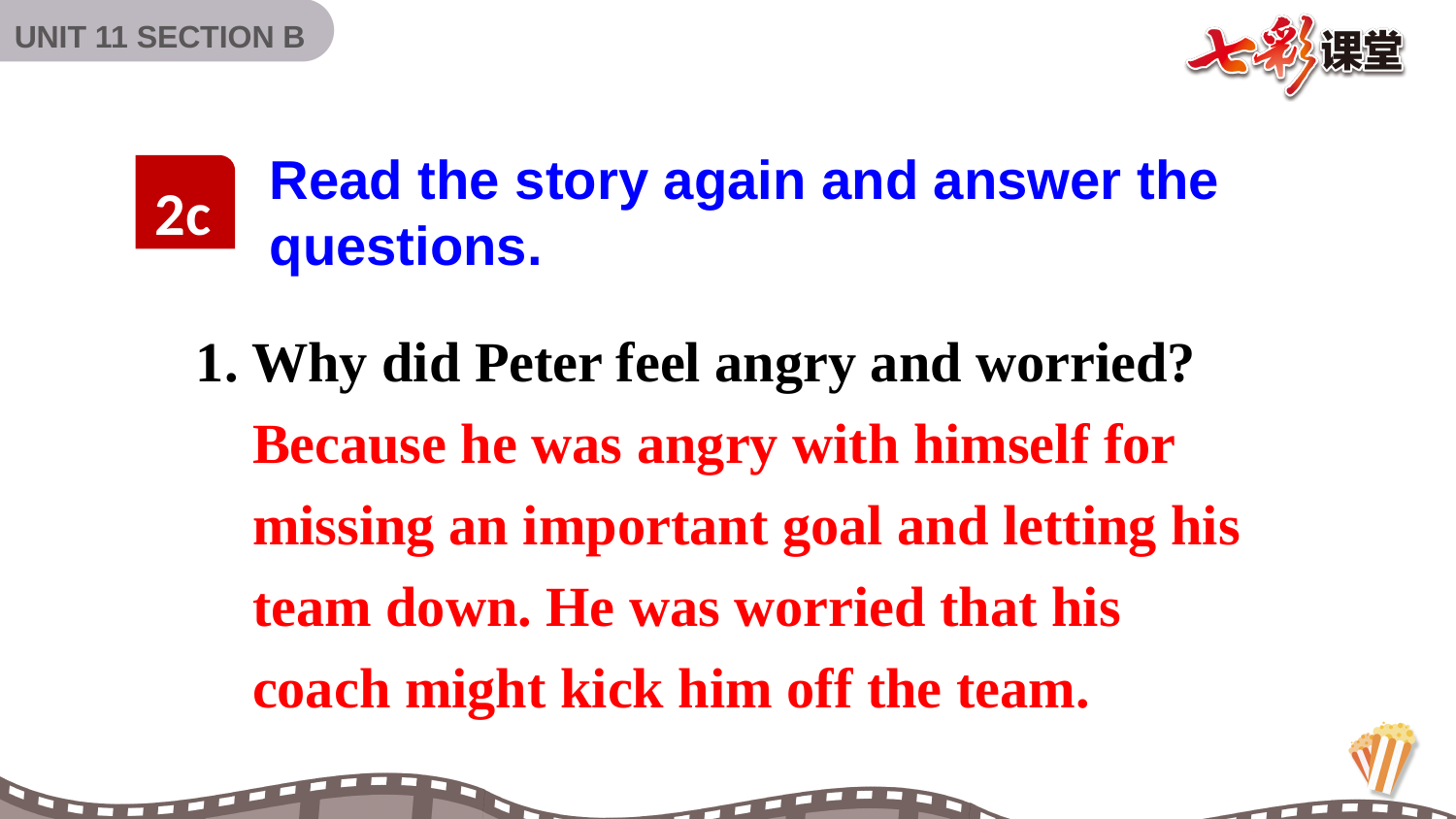

Read the story again and answer the questions.
2c
1. Why did Peter feel angry and worried?
    Because he was angry with himself for
    missing an important goal and letting his
    team down. He was worried that his
    coach might kick him off the team.